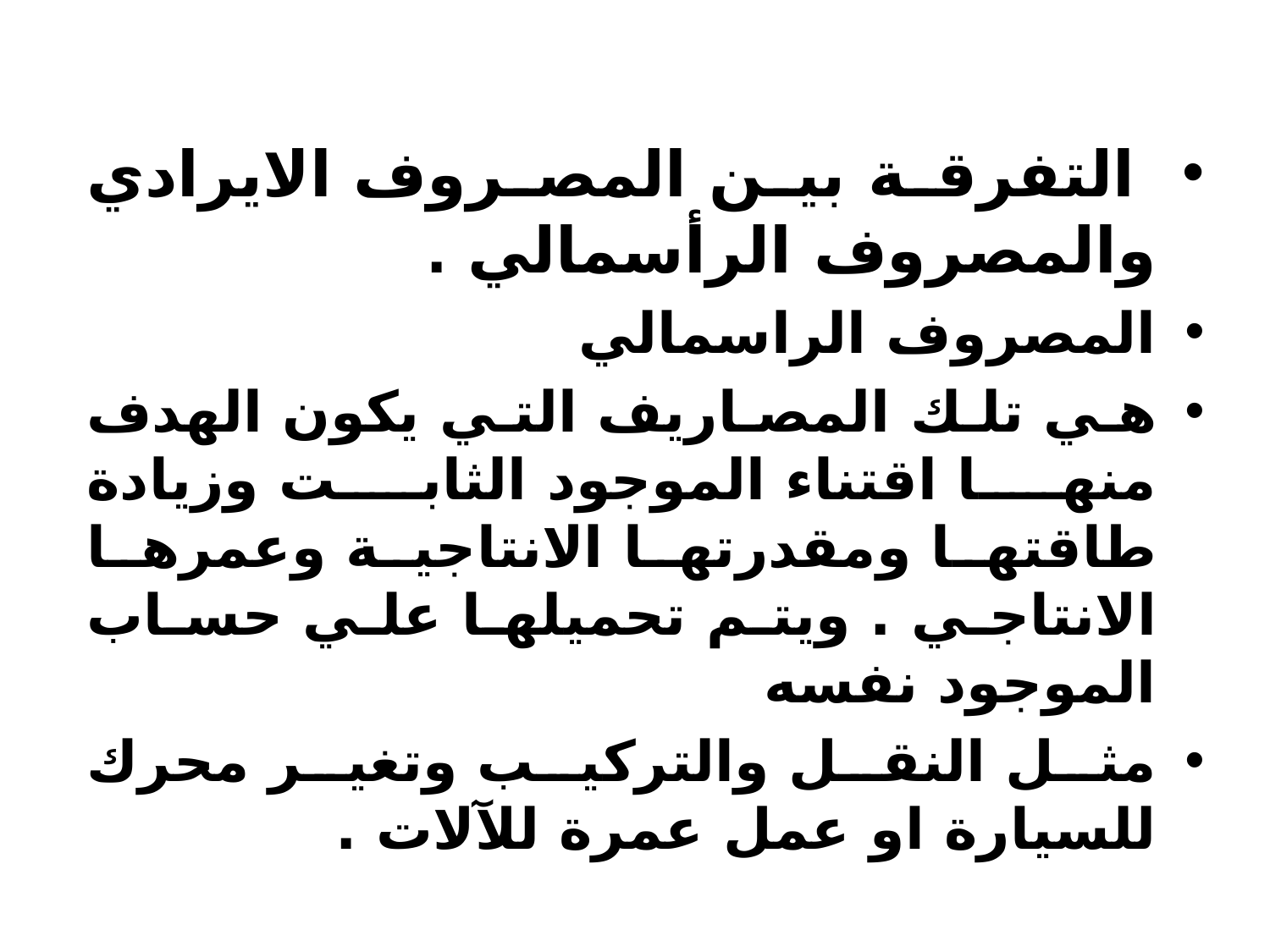

التفرقة بين المصروف الايرادي والمصروف الرأسمالي .
المصروف الراسمالي
هي تلك المصاريف التي يكون الهدف منها اقتناء الموجود الثابت وزيادة طاقتها ومقدرتها الانتاجية وعمرها الانتاجي . ويتم تحميلها علي حساب الموجود نفسه
مثل النقل والتركيب وتغير محرك للسيارة او عمل عمرة للآلات .